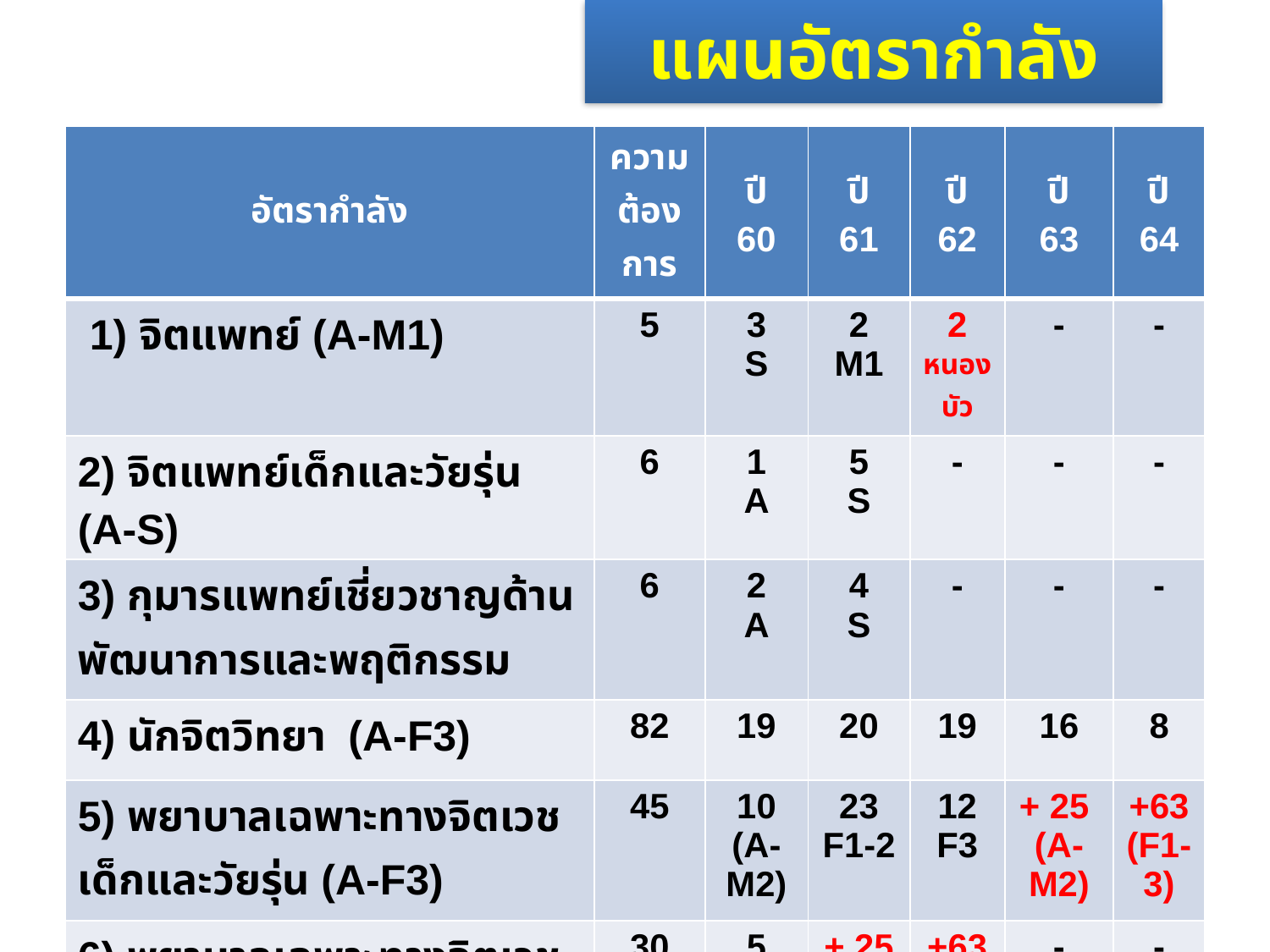

# แผนอัตรากำลัง
| อัตรากำลัง | ความต้องการ | ปี 60 | ปี 61 | ปี 62 | ปี 63 | ปี 64 |
| --- | --- | --- | --- | --- | --- | --- |
| 1) จิตแพทย์ (A-M1) | 5 | 3 S | 2 M1 | 2 หนองบัว | - | - |
| 2) จิตแพทย์เด็กและวัยรุ่น (A-S) | 6 | 1 A | 5 S | - | - | - |
| 3) กุมารแพทย์เชี่ยวชาญด้านพัฒนาการและพฤติกรรม | 6 | 2 A | 4 S | - | - | - |
| 4) นักจิตวิทยา (A-F3) | 82 | 19 | 20 | 19 | 16 | 8 |
| 5) พยาบาลเฉพาะทางจิตเวชเด็กและวัยรุ่น (A-F3) | 45 | 10 (A-M2) | 23 F1-2 | 12 F3 | + 25 (A-M2) | +63 (F1-3) |
| 6) พยาบาลเฉพาะทางจิตเวชผู้ใหญ่ (A-F3) | 30 | 5 (A-F3) | + 25 (A-M2) | +63 (F1-3) | - | - |
| 7) พยาบาลเฉพาะทางผู้ใช้ยาและยาเสพติด (A-F3) | 60 | 12 (A-M2) | 36 F1-2 | 12 F3 | - | - |